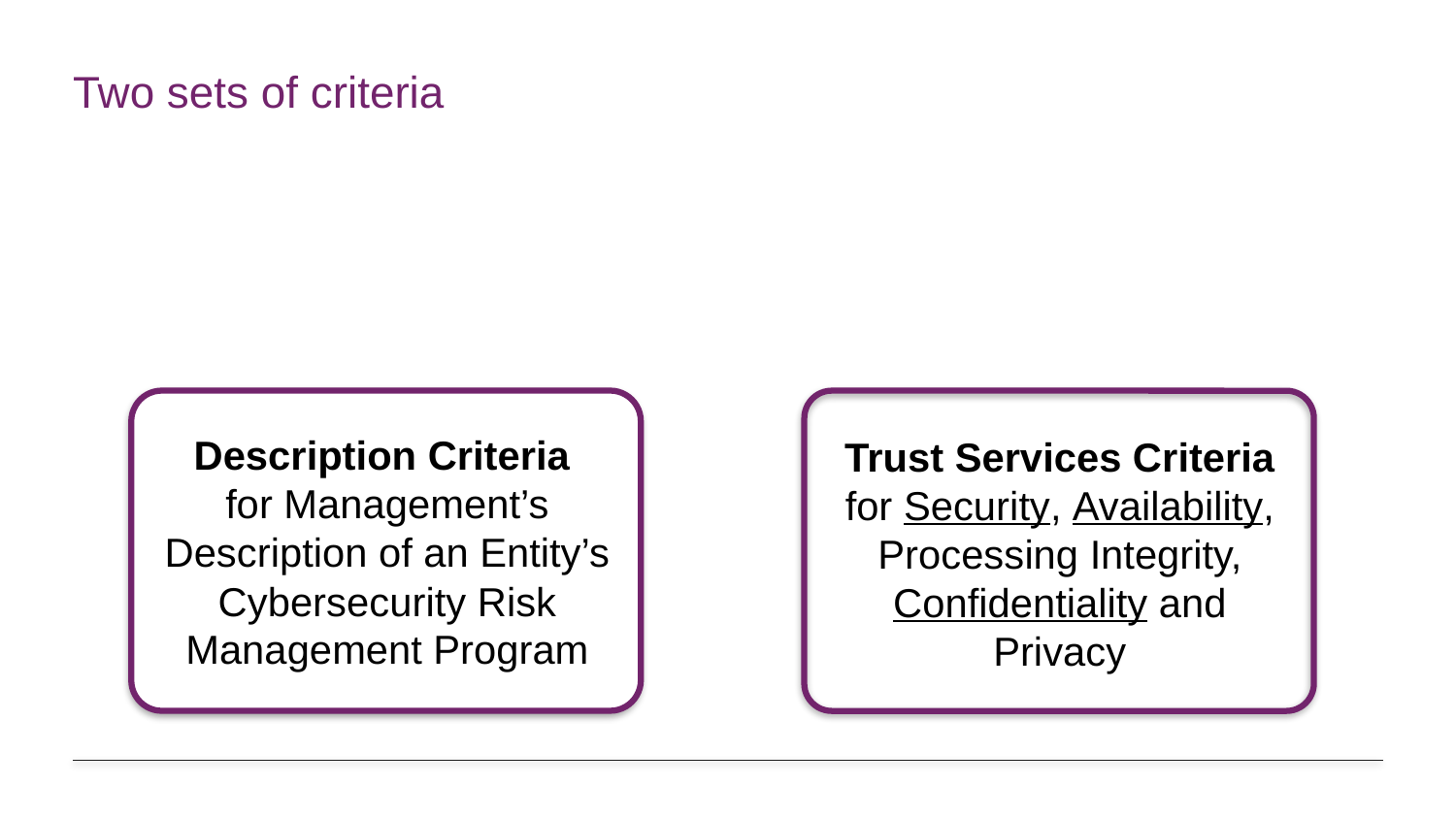

# Two sets of criteria

Description Criteria
for Management’s Description of an Entity’s Cybersecurity Risk Management Program
Trust Services Criteria for Security, Availability, Processing Integrity, Confidentiality and Privacy